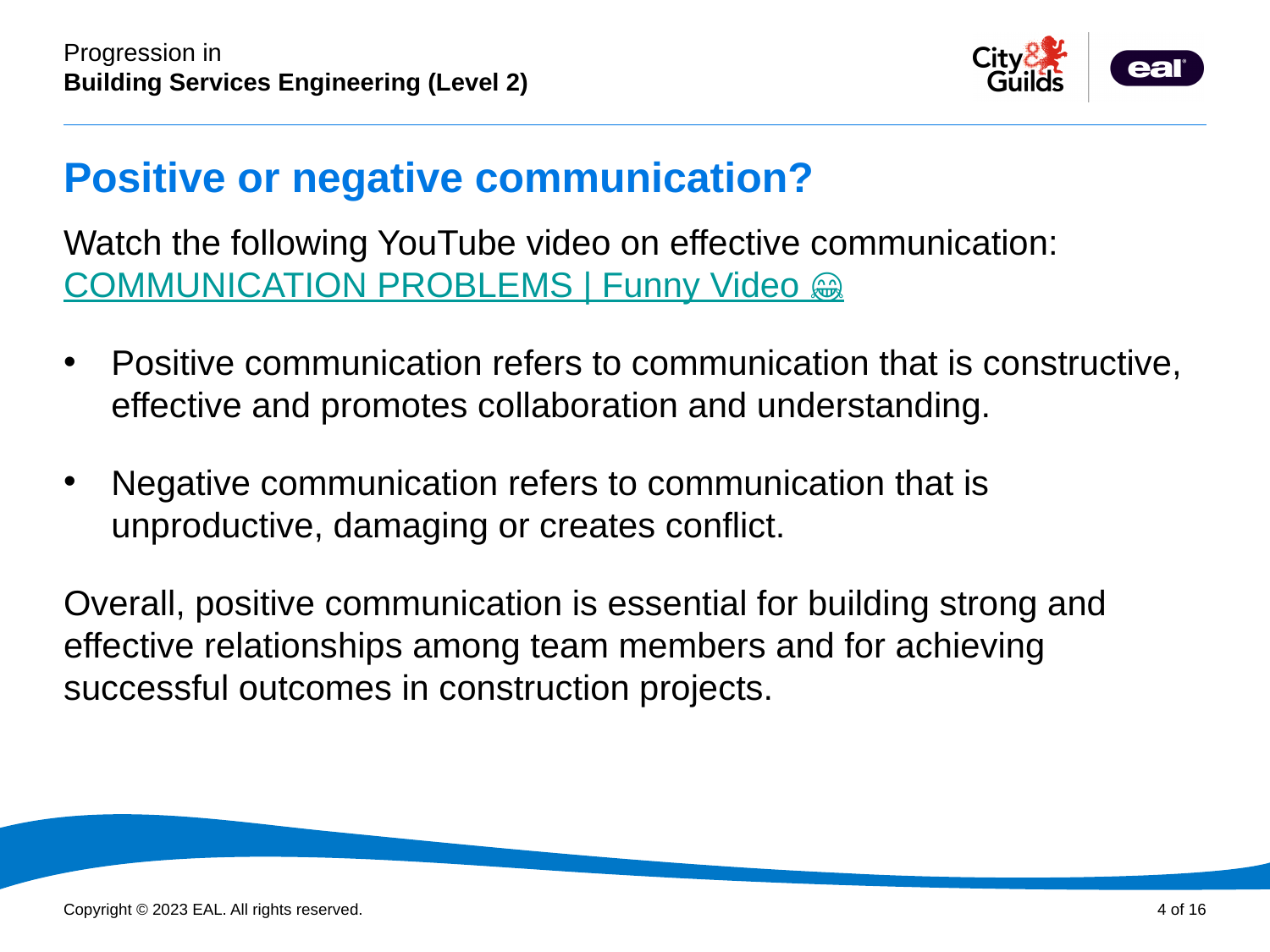

# Positive or negative communication?
Watch the following YouTube video on effective communication: COMMUNICATION PROBLEMS | Funny Video 😂
Positive communication refers to communication that is constructive, effective and promotes collaboration and understanding.
Negative communication refers to communication that is unproductive, damaging or creates conflict.
Overall, positive communication is essential for building strong and effective relationships among team members and for achieving successful outcomes in construction projects.